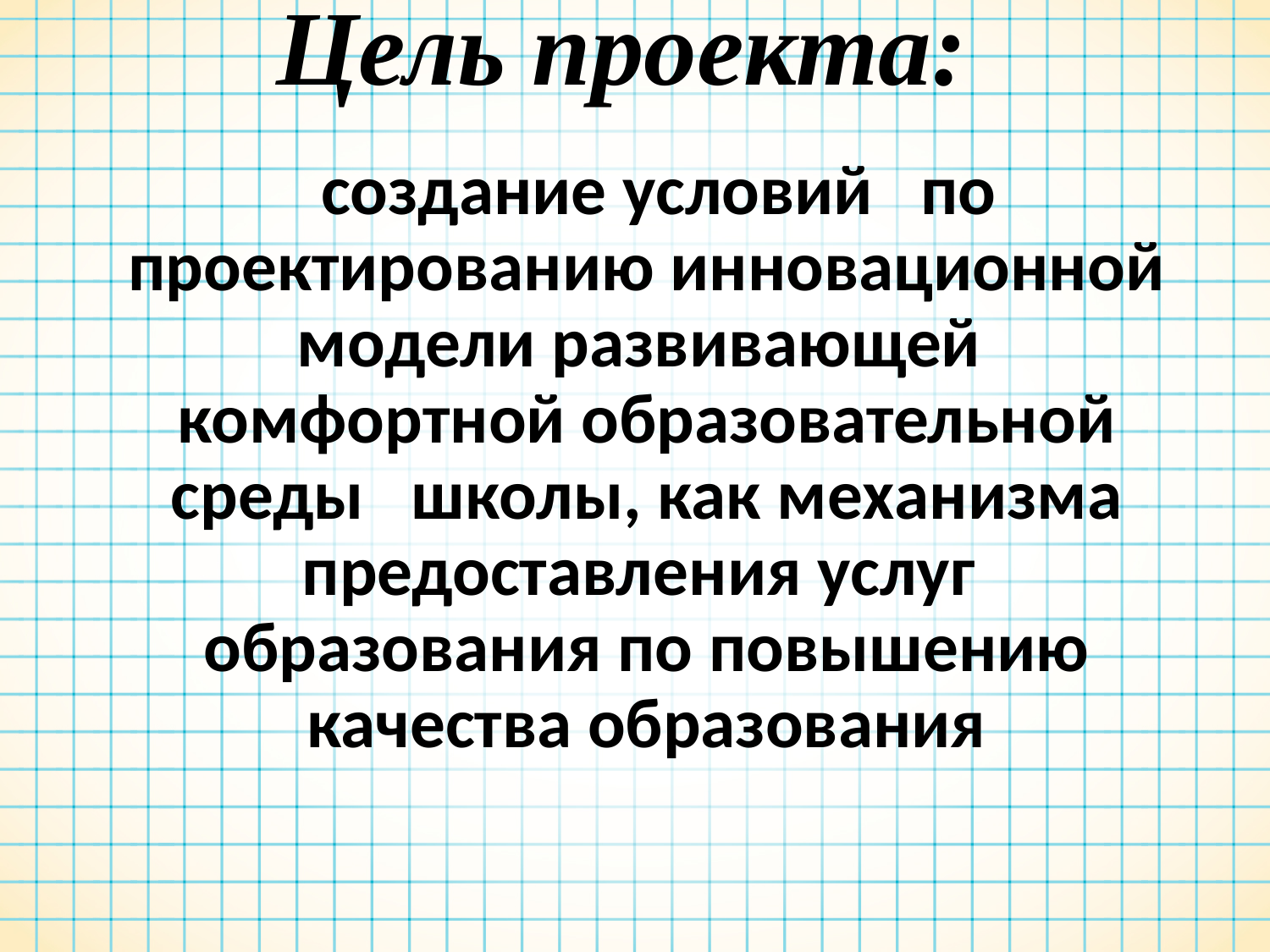

# Цель проекта:
   создание условий   по проектированию инновационной модели развивающей  комфортной образовательной среды   школы, как механизма предоставления услуг  образования по повышению качества образования